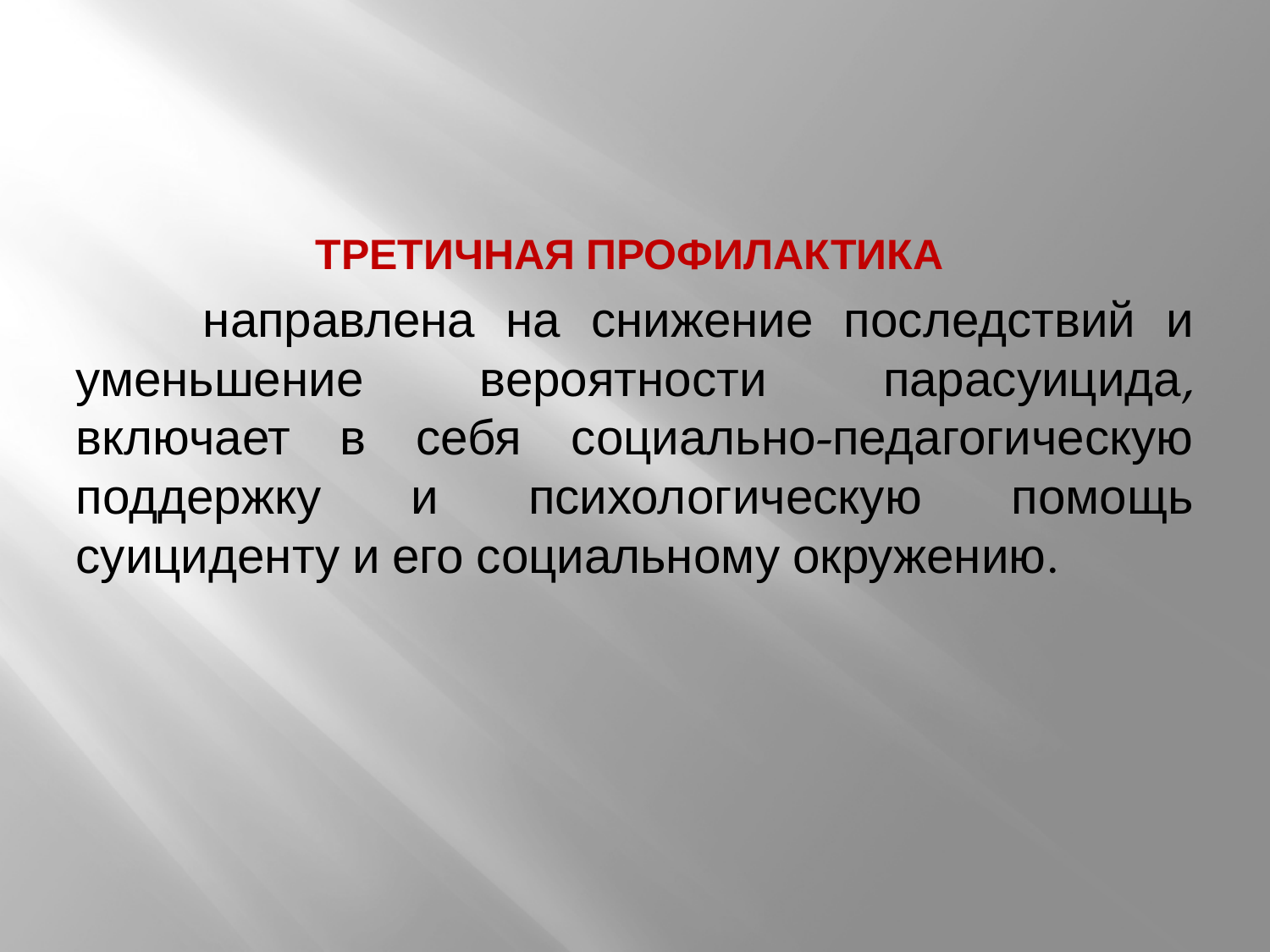

ТРЕТИЧНАЯ ПРОФИЛАКТИКА
	направлена на снижение последствий и уменьшение вероятности парасуицида, включает в себя социально-педагогическую поддержку и психологическую помощь суициденту и его социальному окружению.